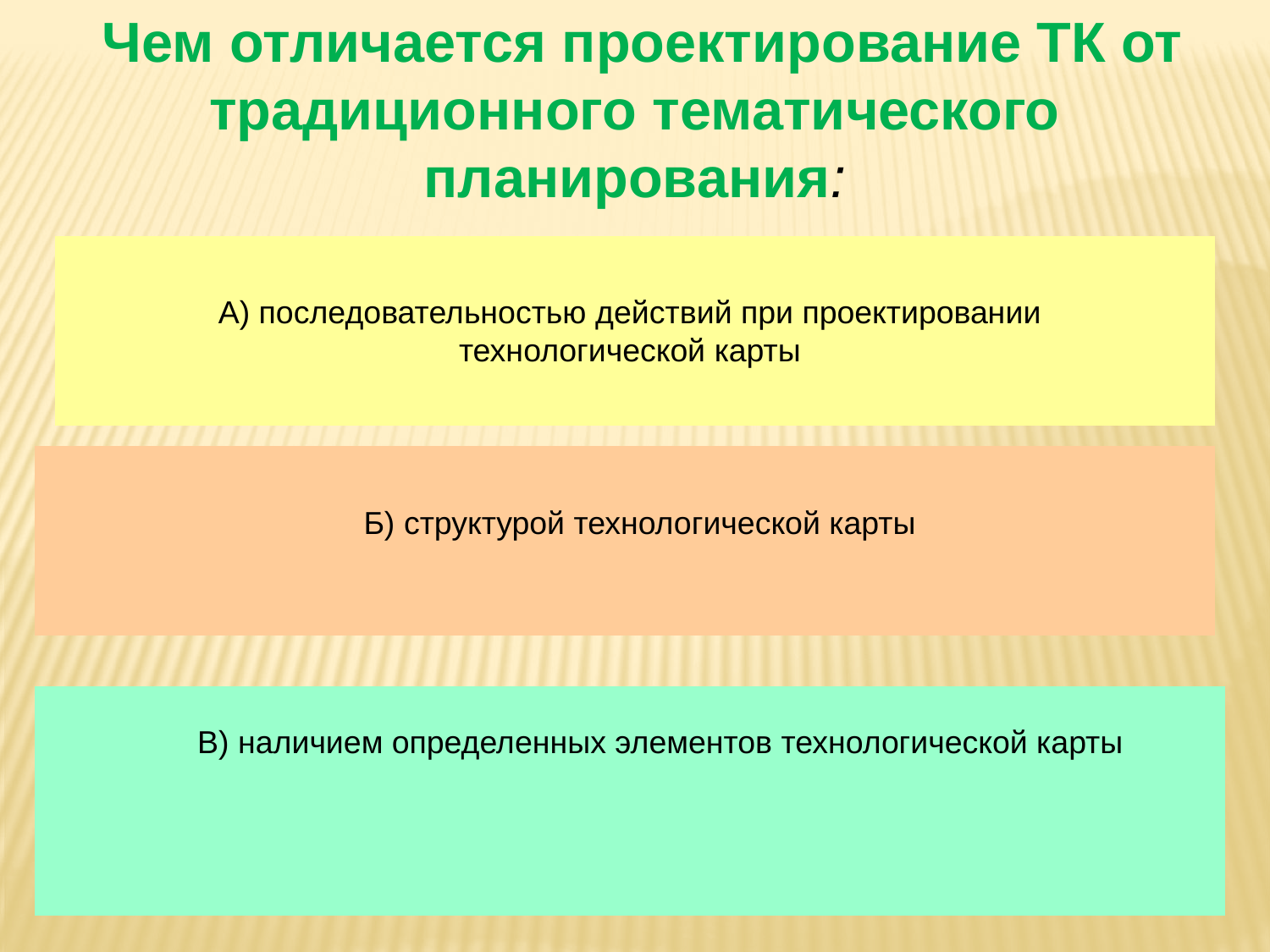

Чем отличается проектирование ТК от традиционного тематического планирования:

А) последовательностью действий при проектировании технологической карты

Б) структурой технологической карты

В) наличием определенных элементов технологической карты